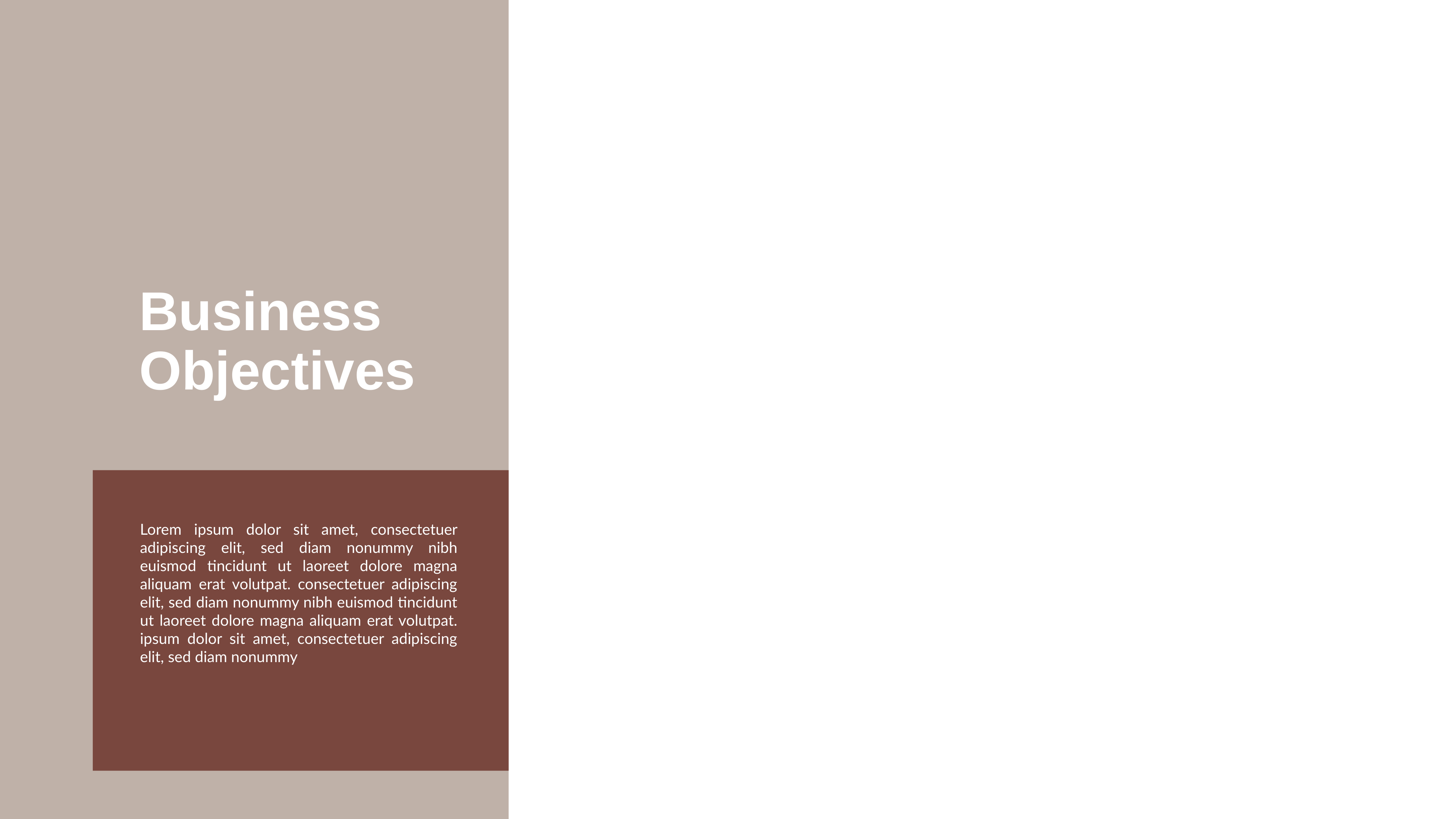

Business
Objectives

Lorem ipsum dolor sit amet, consectetuer adipiscing elit, sed diam nonummy nibh euismod tincidunt ut laoreet dolore magna aliquam erat volutpat. consectetuer adipiscing elit, sed diam nonummy nibh euismod tincidunt ut laoreet dolore magna aliquam erat volutpat. ipsum dolor sit amet, consectetuer adipiscing elit, sed diam nonummy